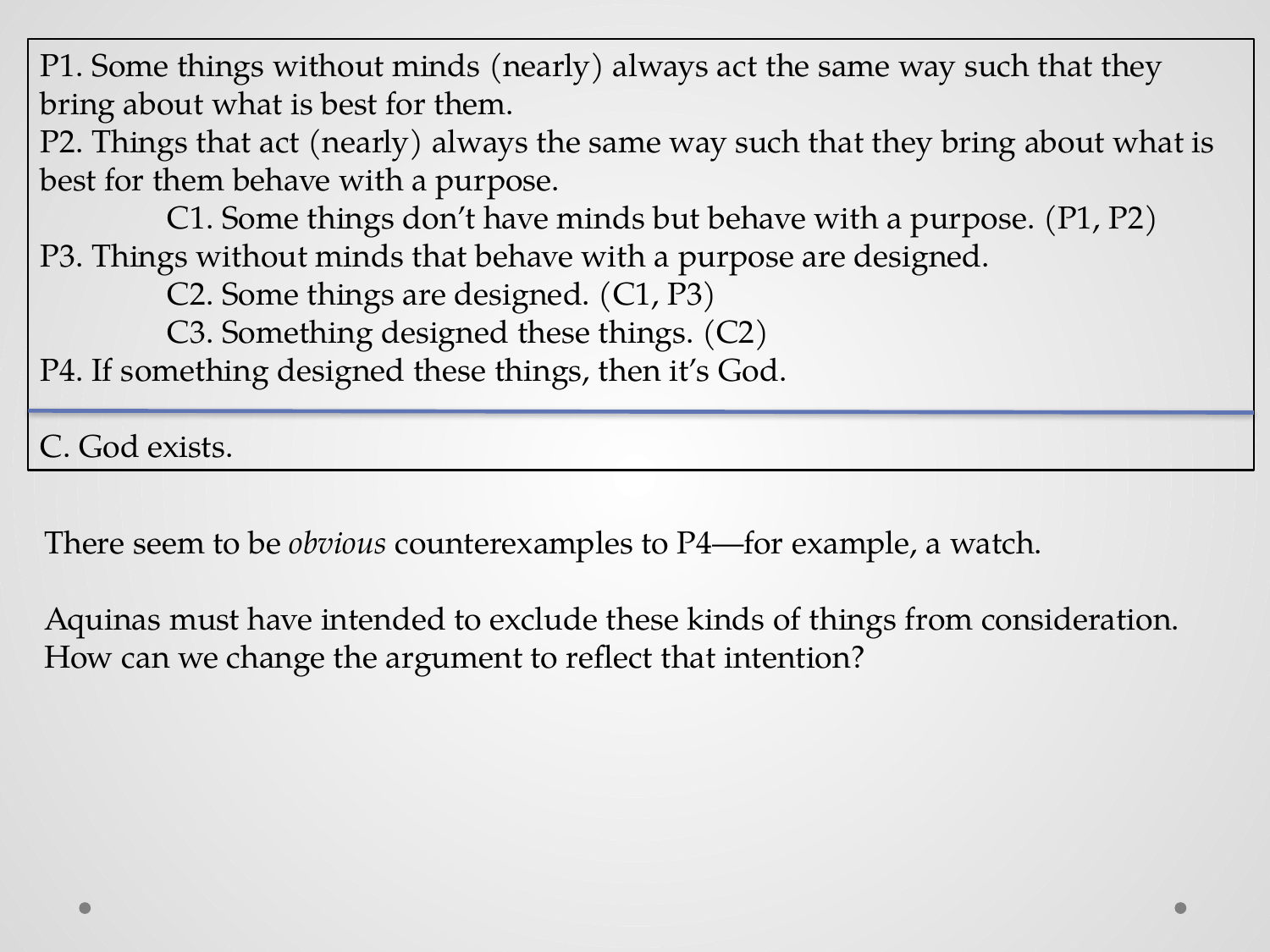

P1. Some things without minds (nearly) always act the same way such that they bring about what is best for them.
P2. Things that act (nearly) always the same way such that they bring about what is best for them behave with a purpose.
	C1. Some things don’t have minds but behave with a purpose. (P1, P2)
P3. Things without minds that behave with a purpose are designed.
	C2. Some things are designed. (C1, P3)
	C3. Something designed these things. (C2)
P4. If something designed these things, then it’s God.

C. God exists.
There seem to be obvious counterexamples to P4—for example, a watch.

Aquinas must have intended to exclude these kinds of things from consideration.
How can we change the argument to reflect that intention?